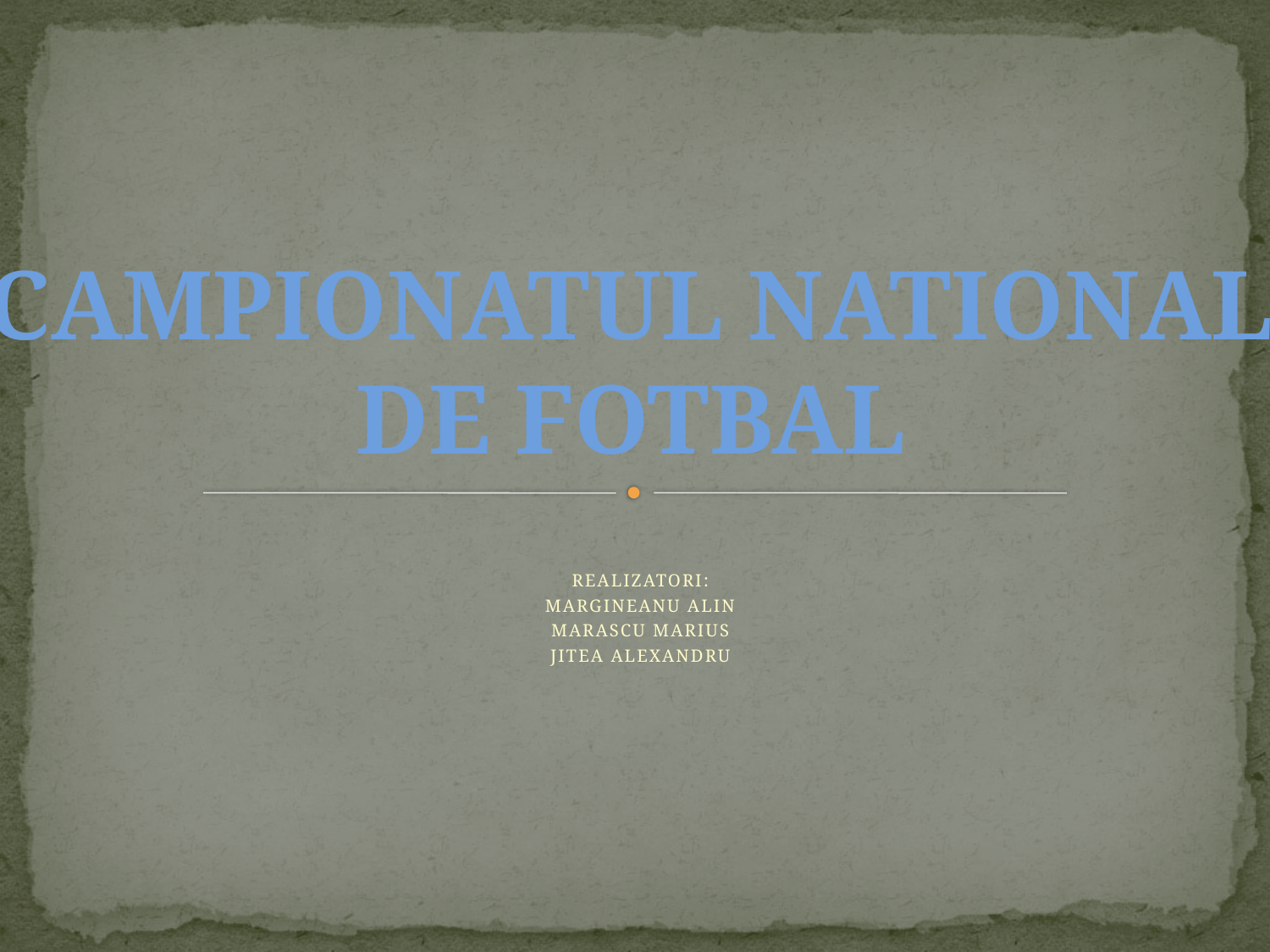

#
CAMPIONATUL NATIONAL
DE FOTBAL

REALIZATORI:
MARGINEANU ALIN
MARASCU MARIUS
JITEA ALEXANDRU